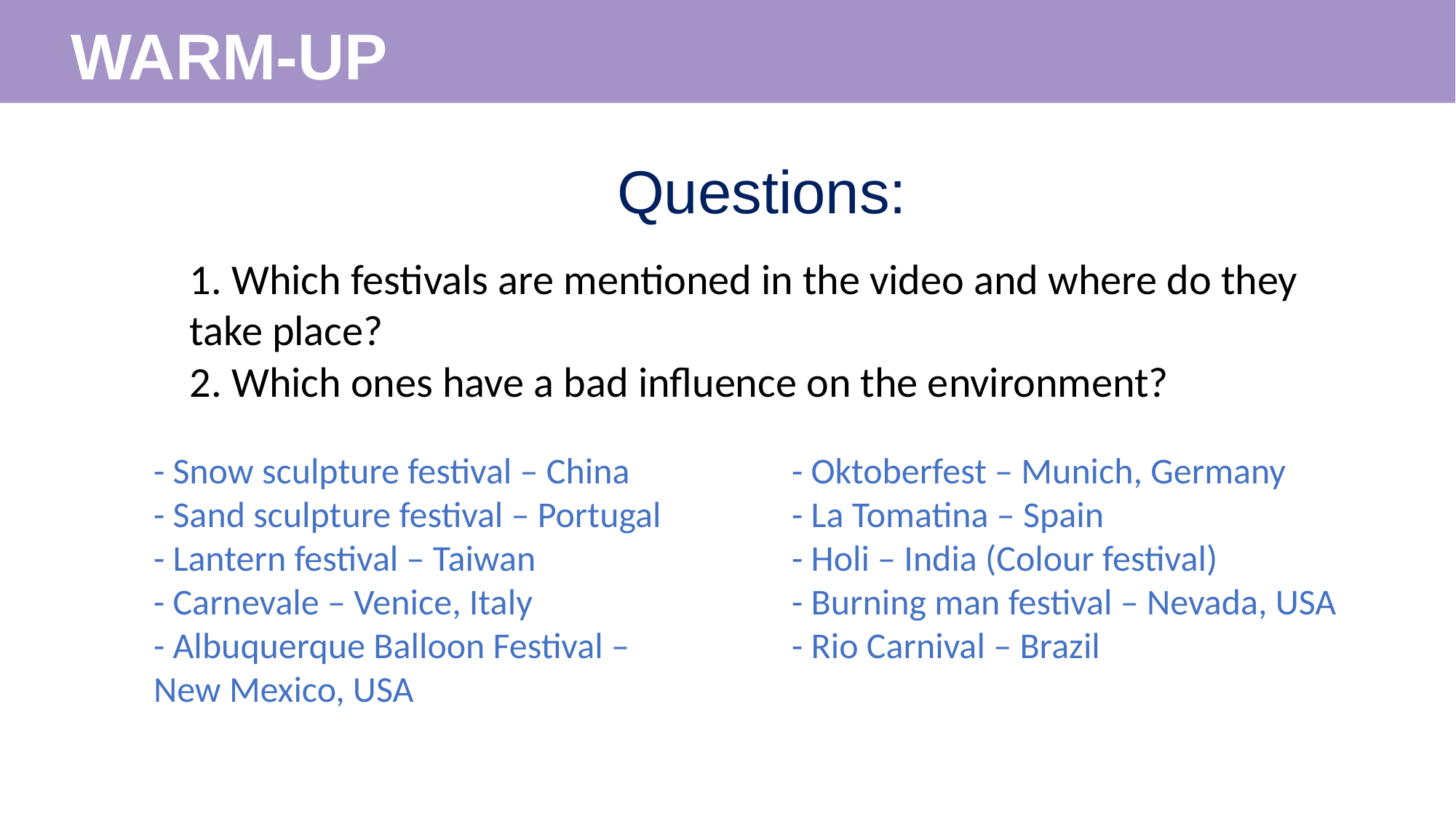

WARM-UP
Questions:
1. Which festivals are mentioned in the video and where do they take place?
2. Which ones have a bad influence on the environment?

- Snow sculpture festival – China
- Sand sculpture festival – Portugal
- Lantern festival – Taiwan
- Carnevale – Venice, Italy
- Albuquerque Balloon Festival – New Mexico, USA

- Oktoberfest – Munich, Germany
- La Tomatina – Spain
- Holi – India (Colour festival)
- Burning man festival – Nevada, USA
- Rio Carnival – Brazil